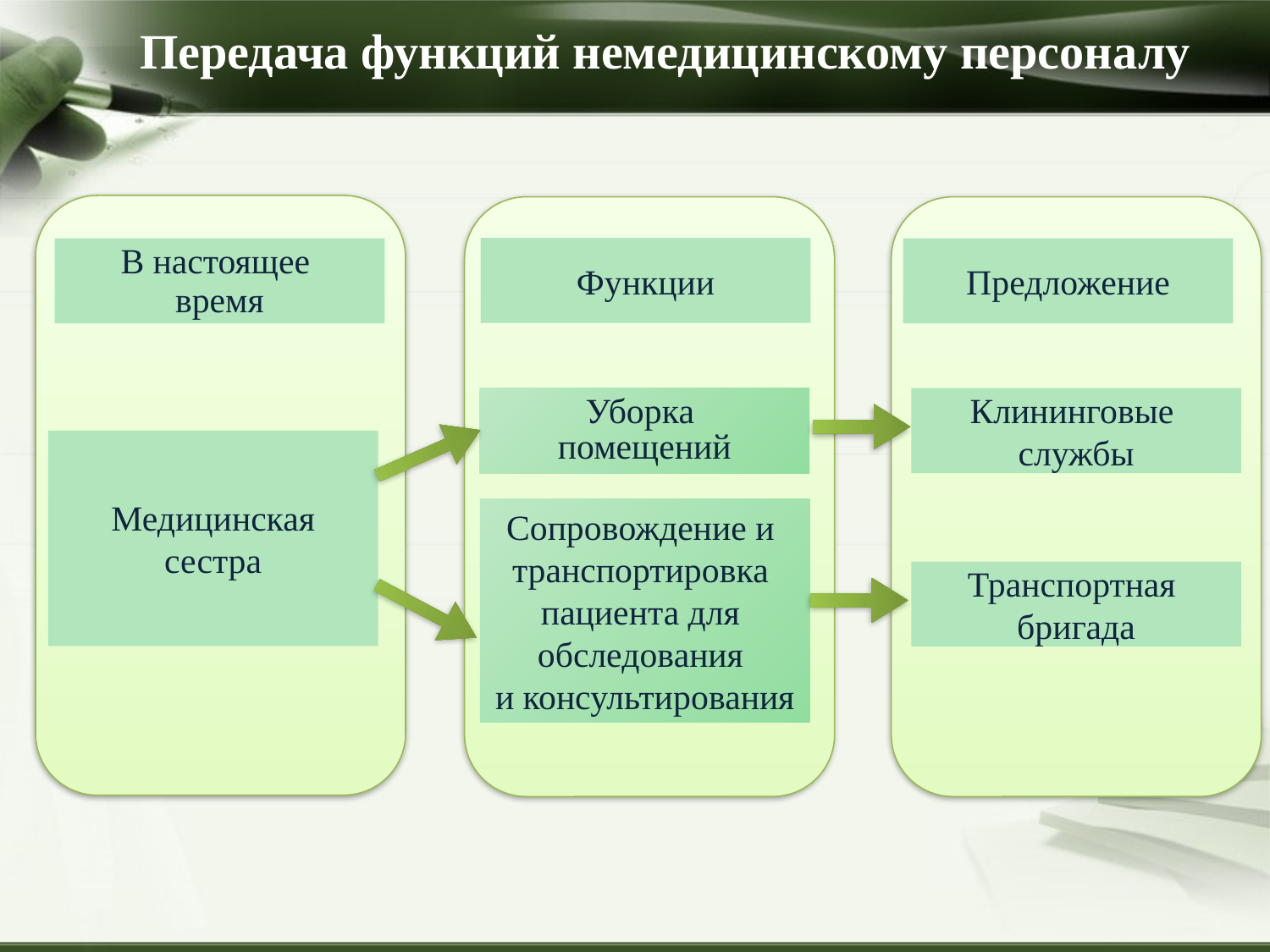

Передача функций немедицинскому персоналу

Функции
В настоящее
время
Предложение

Уборка
помещений
Клининговые
службы

 Медицинская
сестра
Сопровождение и
транспортировка
пациента для
обследования
и консультирования

Транспортная
бригада